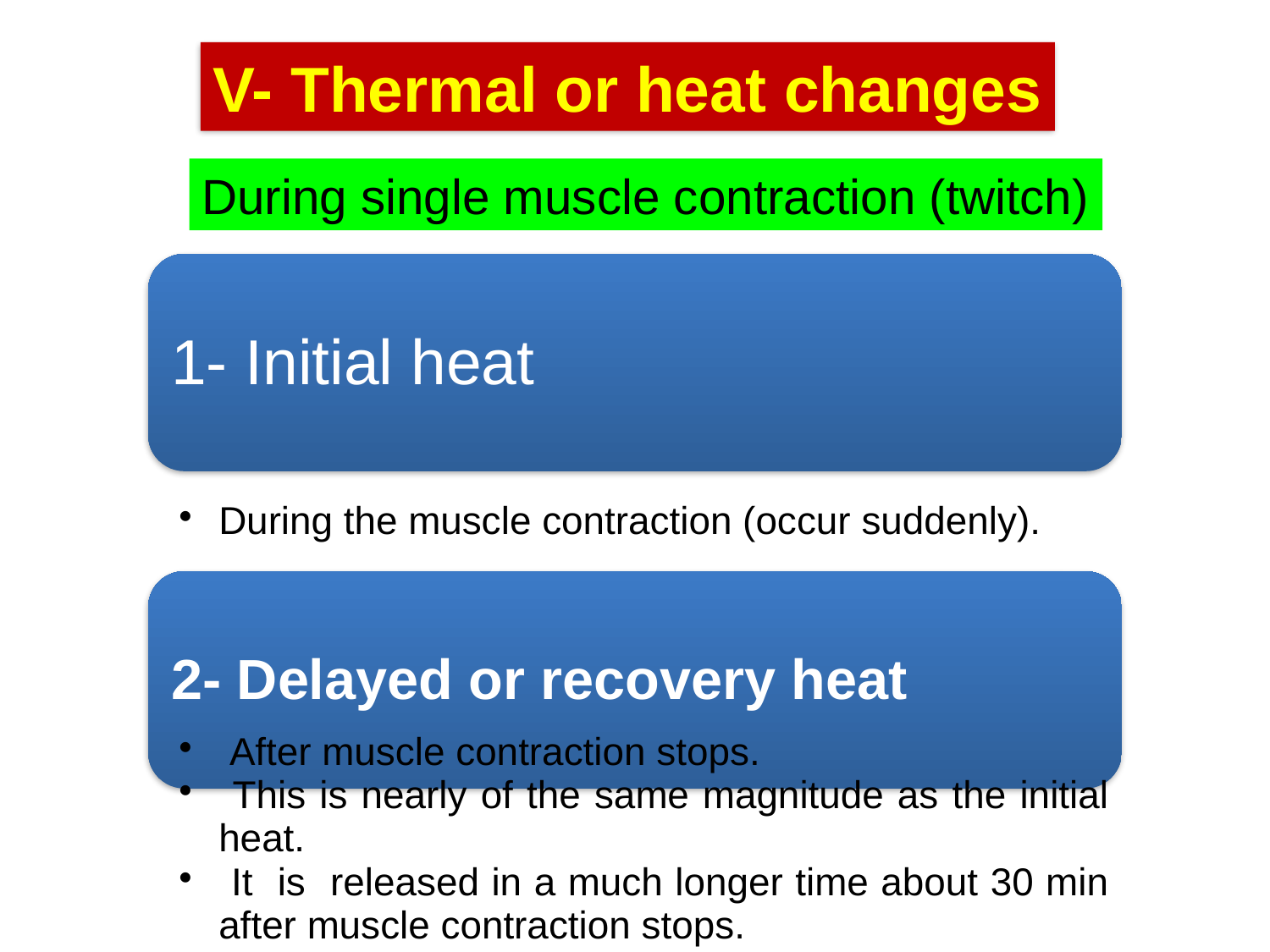

V- Thermal or heat changes
During single muscle contraction (twitch)
1- Initial heat
During the muscle contraction (occur suddenly).
2- Delayed or recovery heat
 After muscle contraction stops.
 This is nearly of the same magnitude as the initial heat.
 It  is  released in a much longer time about 30 min after muscle contraction stops.